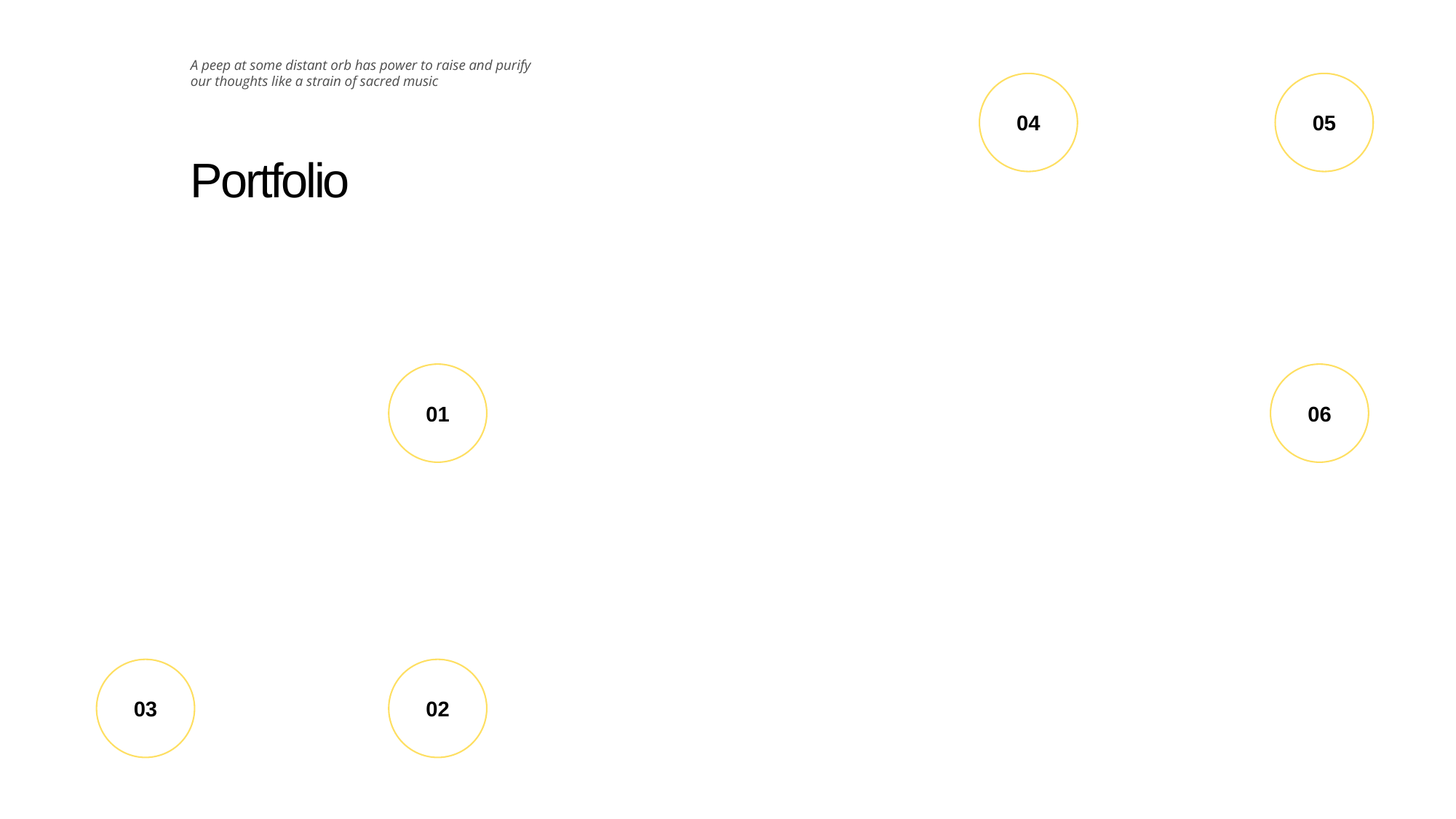

A peep at some distant orb has power to raise and purify our thoughts like a strain of sacred music
04
05
# Portfolio

01
06

03
02